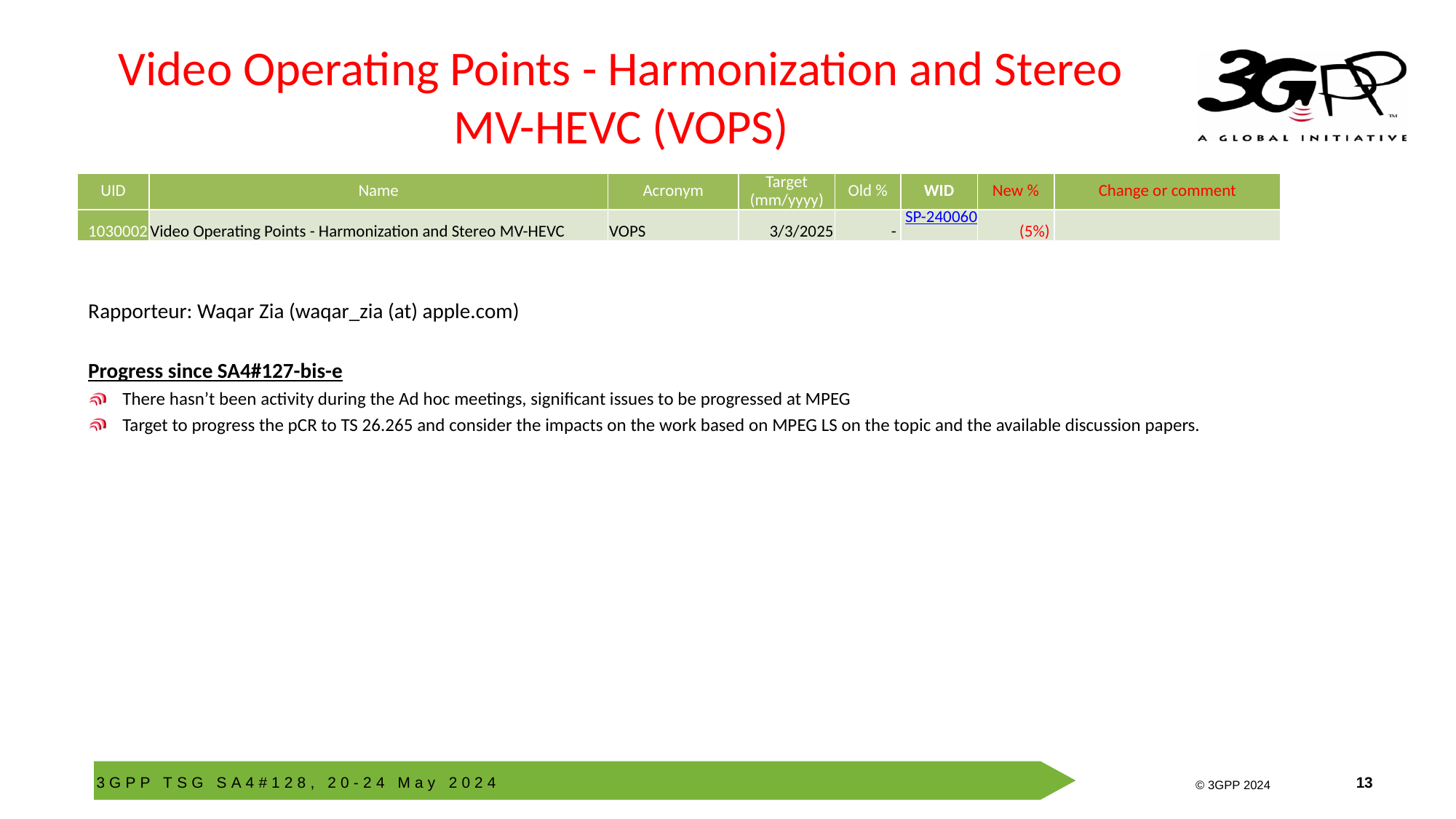

# Video Operating Points - Harmonization and Stereo MV-HEVC (VOPS)
| UID | Name | Acronym | Target (mm/yyyy) | Old % | WID | New % | Change or comment |
| --- | --- | --- | --- | --- | --- | --- | --- |
| 1030002 | Video Operating Points - Harmonization and Stereo MV-HEVC | VOPS | 3/3/2025 | - | SP-240060 | (5%) |  |
Rapporteur: Waqar Zia (waqar_zia (at) apple.com)

Progress since SA4#127-bis-e
There hasn’t been activity during the Ad hoc meetings, significant issues to be progressed at MPEG
Target to progress the pCR to TS 26.265 and consider the impacts on the work based on MPEG LS on the topic and the available discussion papers.